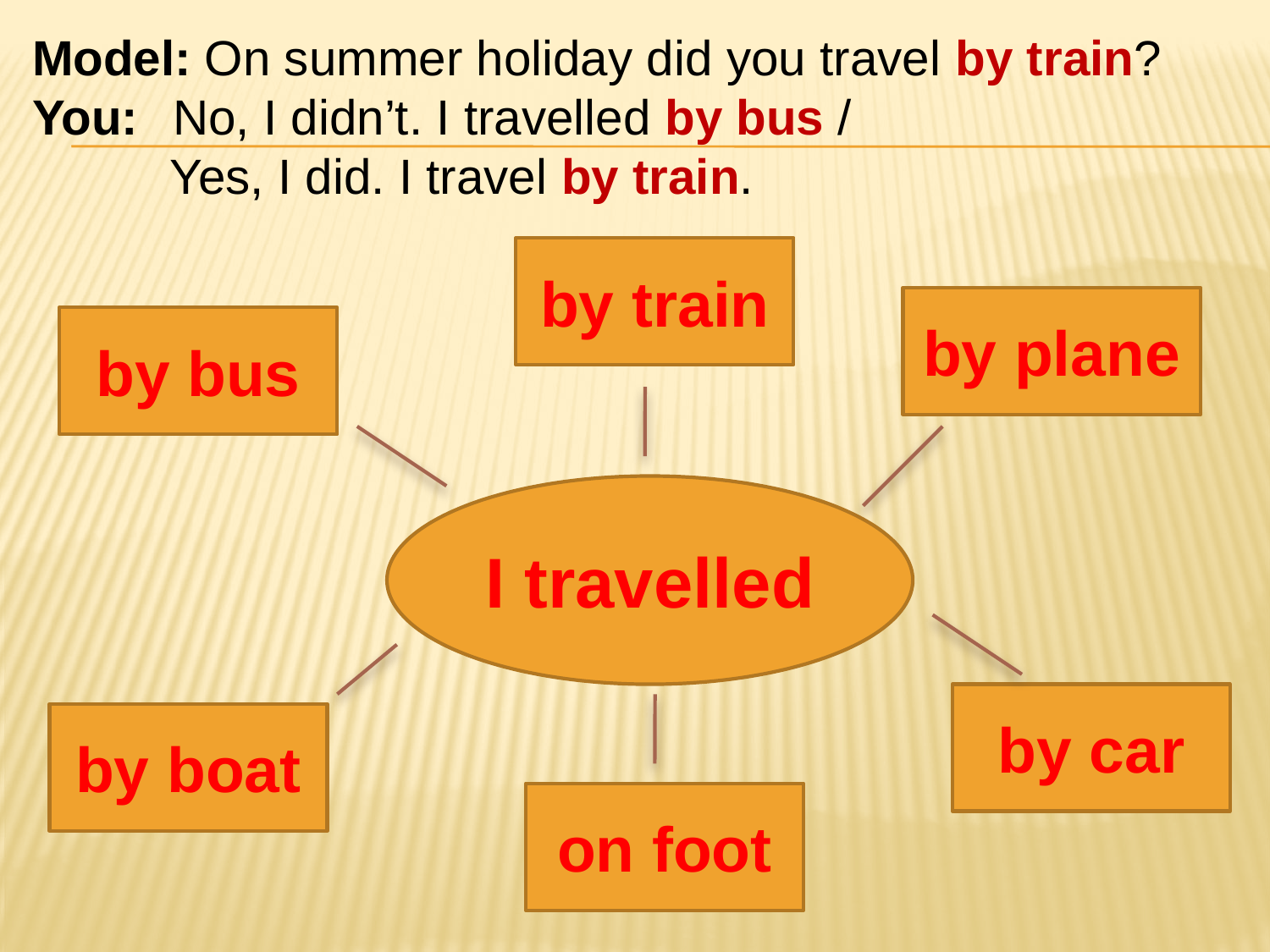

Model: On summer holiday did you travel by train?
You:	 No, I didn’t. I travelled by bus /
          Yes, I did. I travel by train.
#
by train

by plane
by bus
I travelled
by car
by boat
on foot